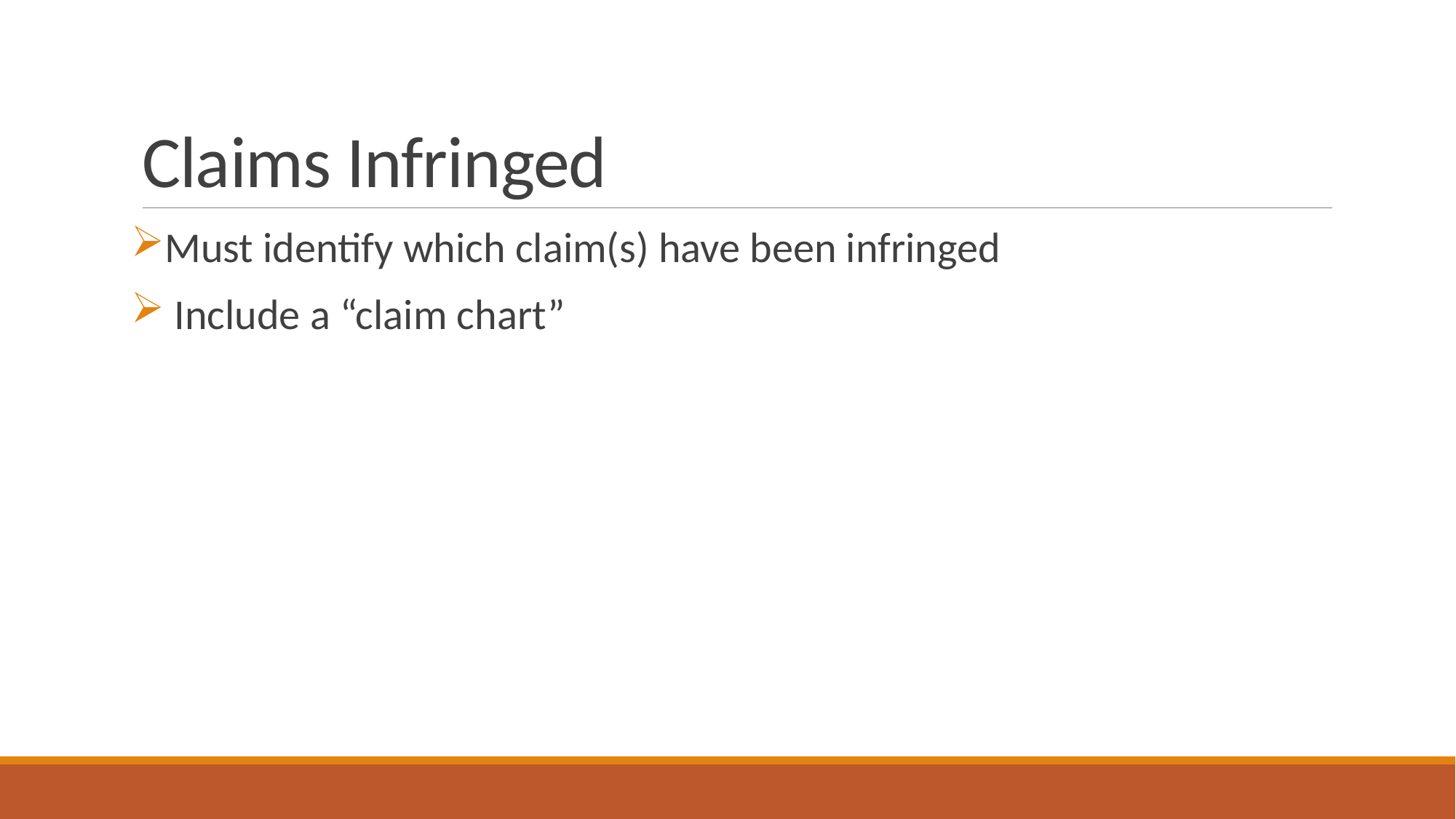

# Claims Infringed
Must identify which claim(s) have been infringed
 Include a “claim chart”